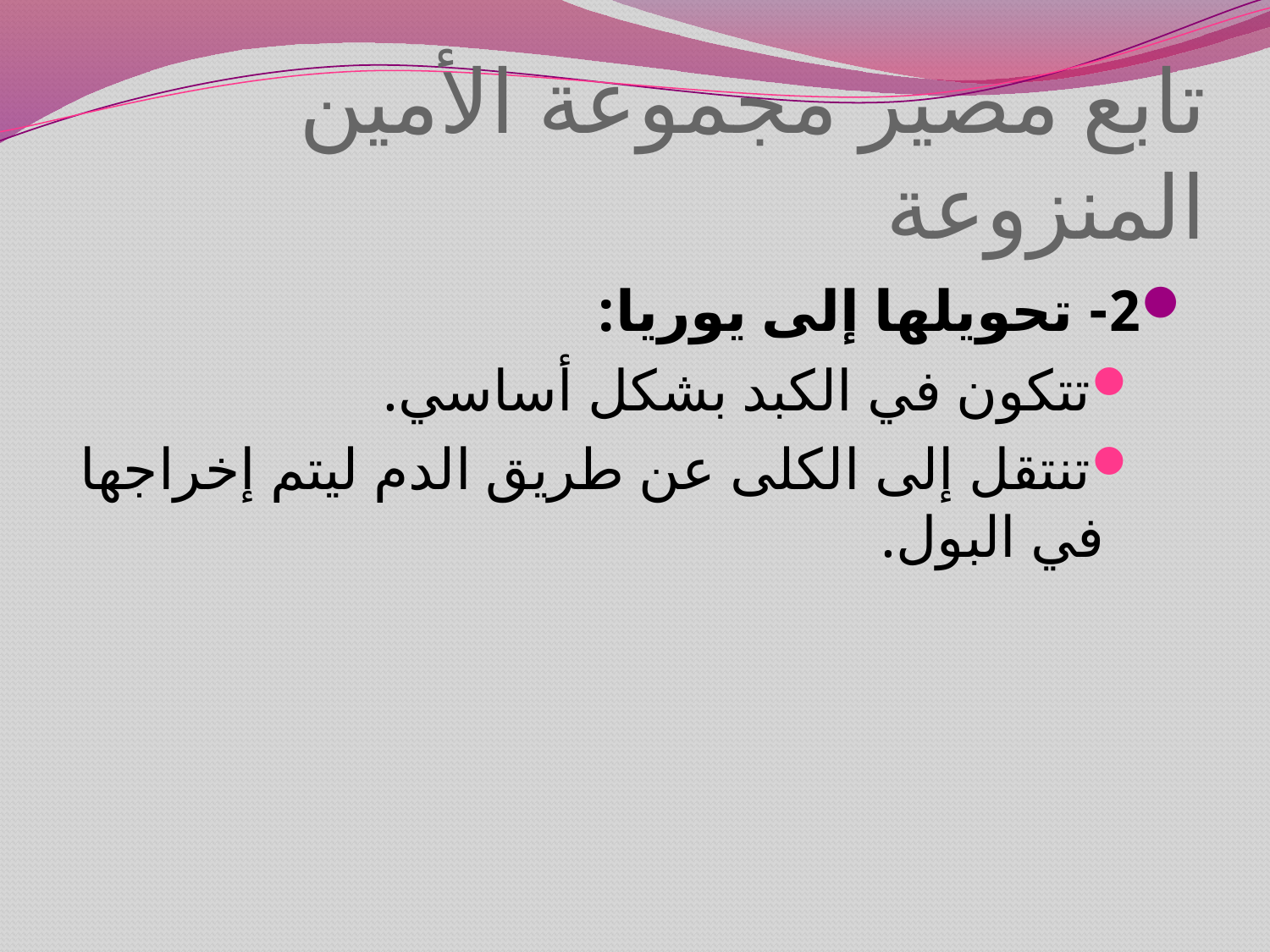

# تابع مصير مجموعة الأمين المنزوعة
2- تحويلها إلى يوريا:
تتكون في الكبد بشكل أساسي.
تنتقل إلى الكلى عن طريق الدم ليتم إخراجها في البول.